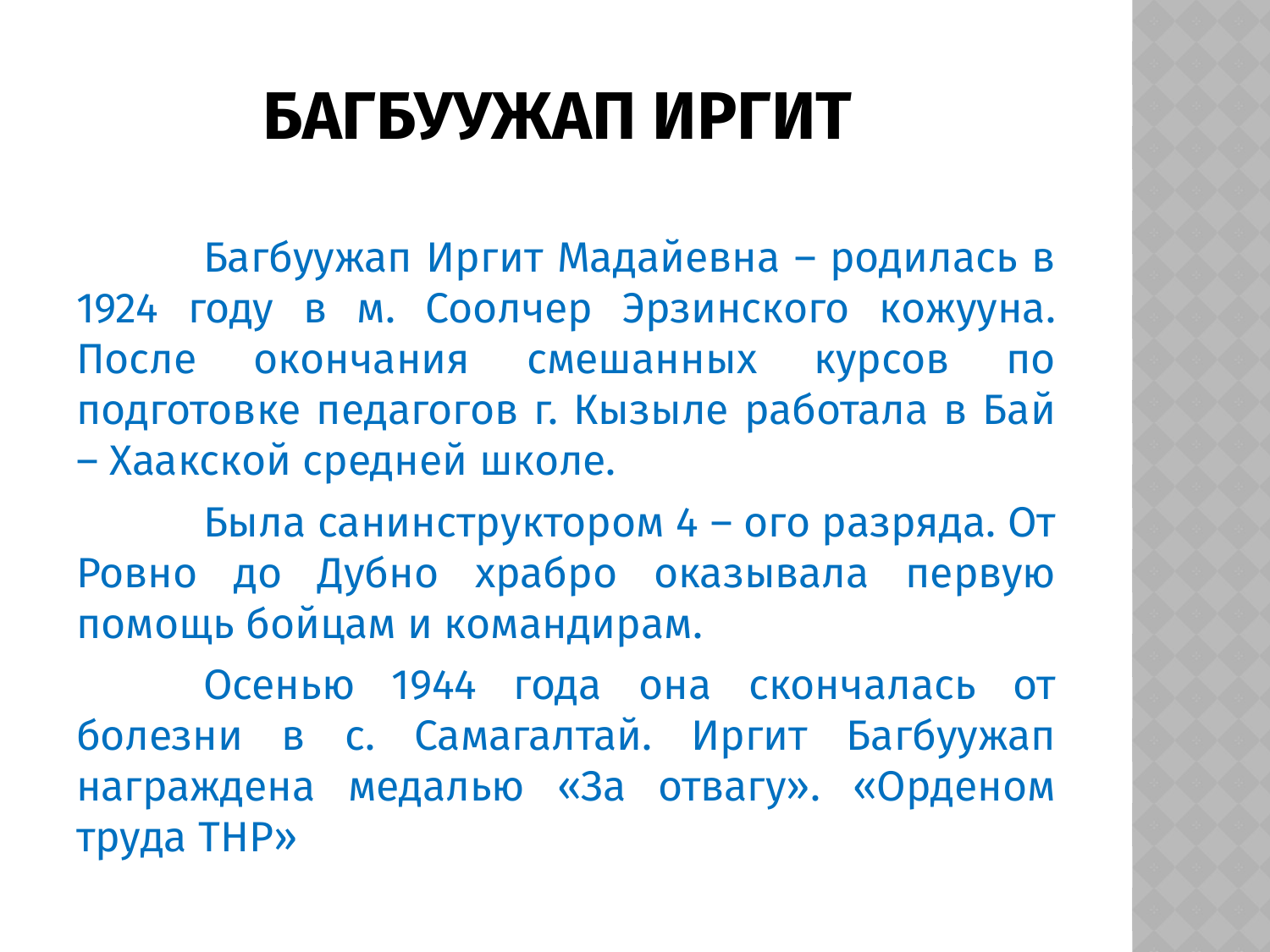

# Багбуужап Иргит
	Багбуужап Иргит Мадайевна – родилась в 1924 году в м. Соолчер Эрзинского кожууна. После окончания смешанных курсов по подготовке педагогов г. Кызыле работала в Бай – Хаакской средней школе.
	Была санинструктором 4 – ого разряда. От Ровно до Дубно храбро оказывала первую помощь бойцам и командирам.
	Осенью 1944 года она скончалась от болезни в с. Самагалтай. Иргит Багбуужап награждена медалью «За отвагу». «Орденом труда ТНР»